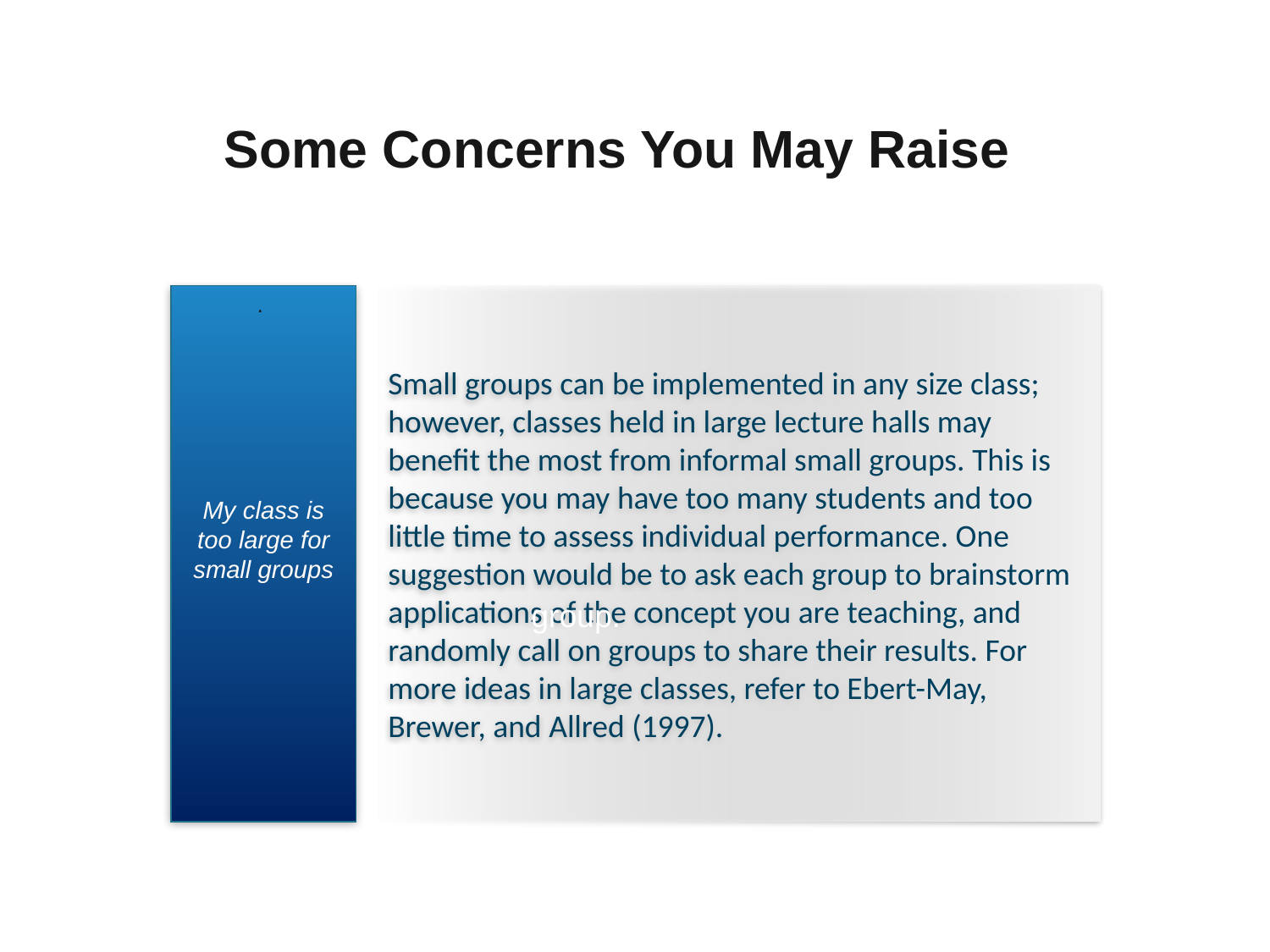

Some Concerns You May Raise
.
My class is too large for small groups

Small groups can be implemented in any size class; however, classes held in large lecture halls may benefit the most from informal small groups. This is because you may have too many students and too little time to assess individual performance. One suggestion would be to ask each group to brainstorm applications of the concept you are teaching, and randomly call on groups to share their results. For more ideas in large classes, refer to Ebert-May, Brewer, and Allred (1997).
group.